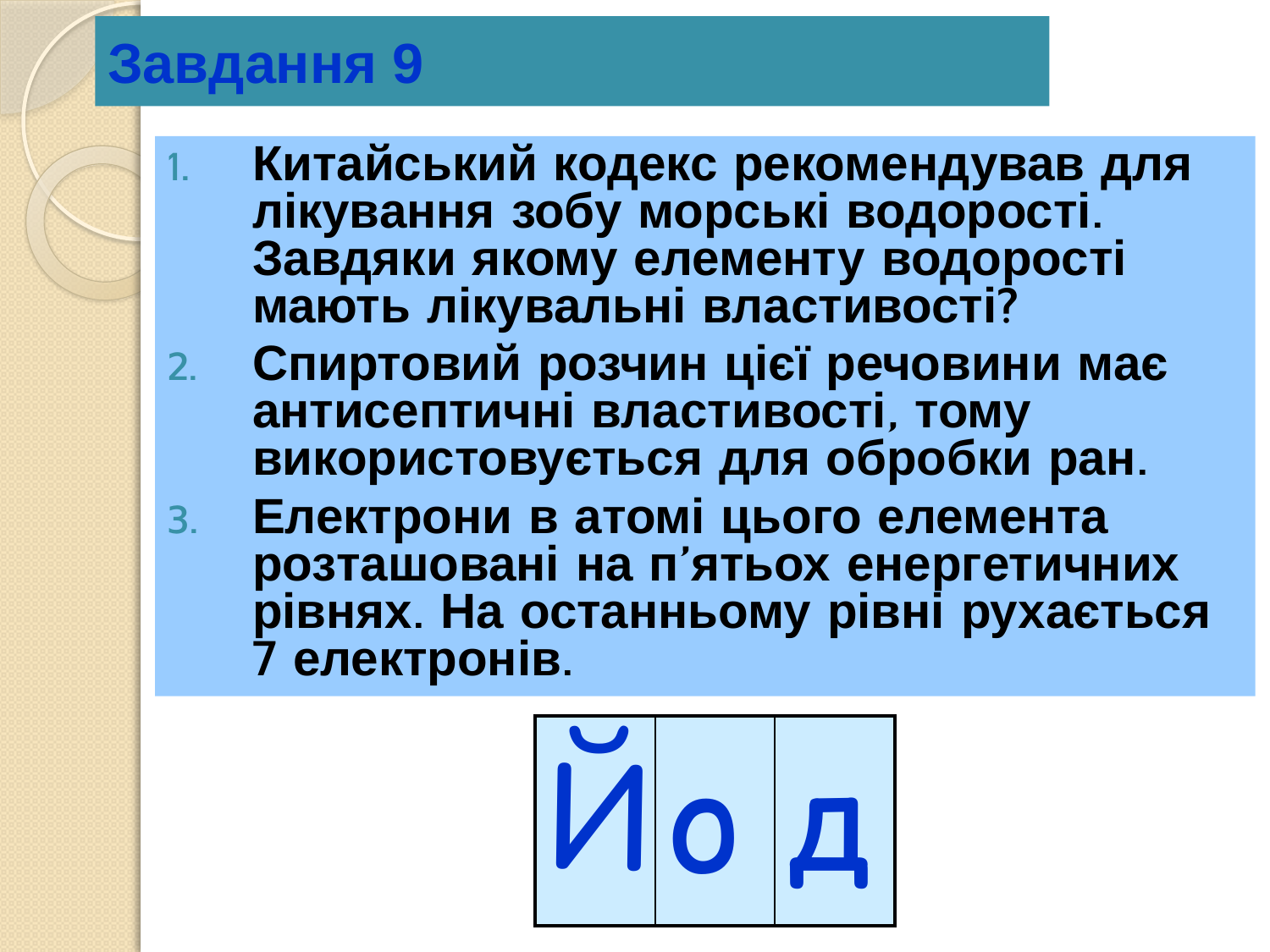

# Завдання 9
Китайський кодекс рекомендував для лікування зобу морські водорості. Завдяки якому елементу водорості мають лікувальні властивості?
Спиртовий розчин цієї речовини має антисептичні властивості, тому використовується для обробки ран.
Електрони в атомі цього елемента розташовані на п’ятьох енергетичних рівнях. На останньому рівні рухається 7 електронів.

|  |  |  |
| --- | --- | --- |
| Й | о | д |
| --- | --- | --- |